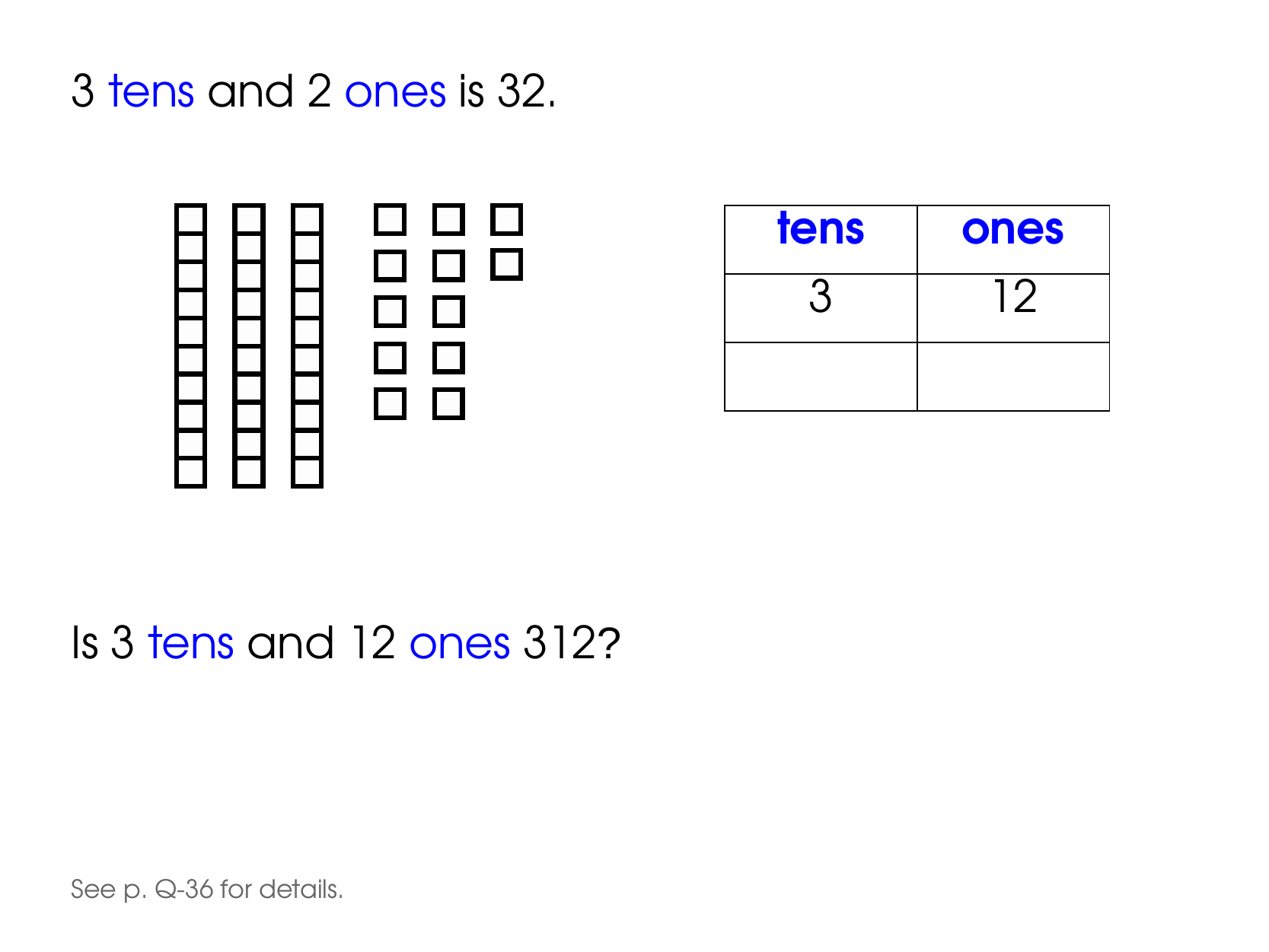

3 tens and 2 ones is 32.

| tens | ones |
| --- | --- |
| 3 | 12 |
|  |  |
Is 3 tens and 12 ones 312?
See p. Q-36 for details.